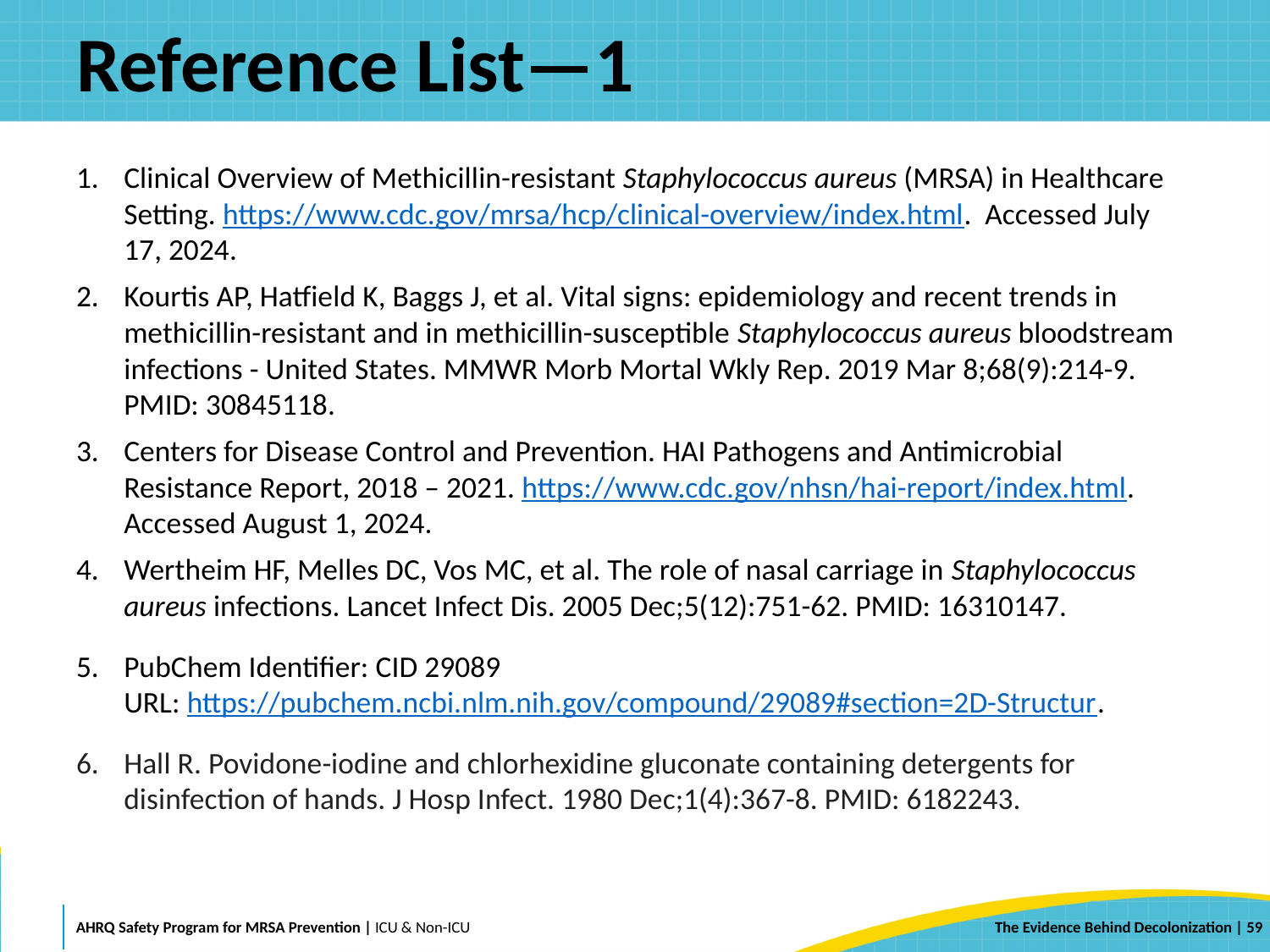

# Reference List—1
Clinical Overview of Methicillin-resistant Staphylococcus aureus (MRSA) in Healthcare Setting. https://www.cdc.gov/mrsa/hcp/clinical-overview/index.html.  Accessed July 17, 2024.
Kourtis AP, Hatfield K, Baggs J, et al. Vital signs: epidemiology and recent trends in methicillin-resistant and in methicillin-susceptible Staphylococcus aureus bloodstream infections - United States. MMWR Morb Mortal Wkly Rep. 2019 Mar 8;68(9):214-9. PMID: 30845118.
Centers for Disease Control and Prevention. HAI Pathogens and Antimicrobial Resistance Report, 2018 – 2021. https://www.cdc.gov/nhsn/hai-report/index.html. Accessed August 1, 2024.
Wertheim HF, Melles DC, Vos MC, et al. The role of nasal carriage in Staphylococcus aureus infections. Lancet Infect Dis. 2005 Dec;5(12):751-62. PMID: 16310147.
PubChem Identifier: CID 29089
URL: https://pubchem.ncbi.nlm.nih.gov/compound/29089#section=2D-Structur.
Hall R. Povidone-iodine and chlorhexidine gluconate containing detergents for disinfection of hands. J Hosp Infect. 1980 Dec;1(4):367-8. PMID: 6182243.
 | 59